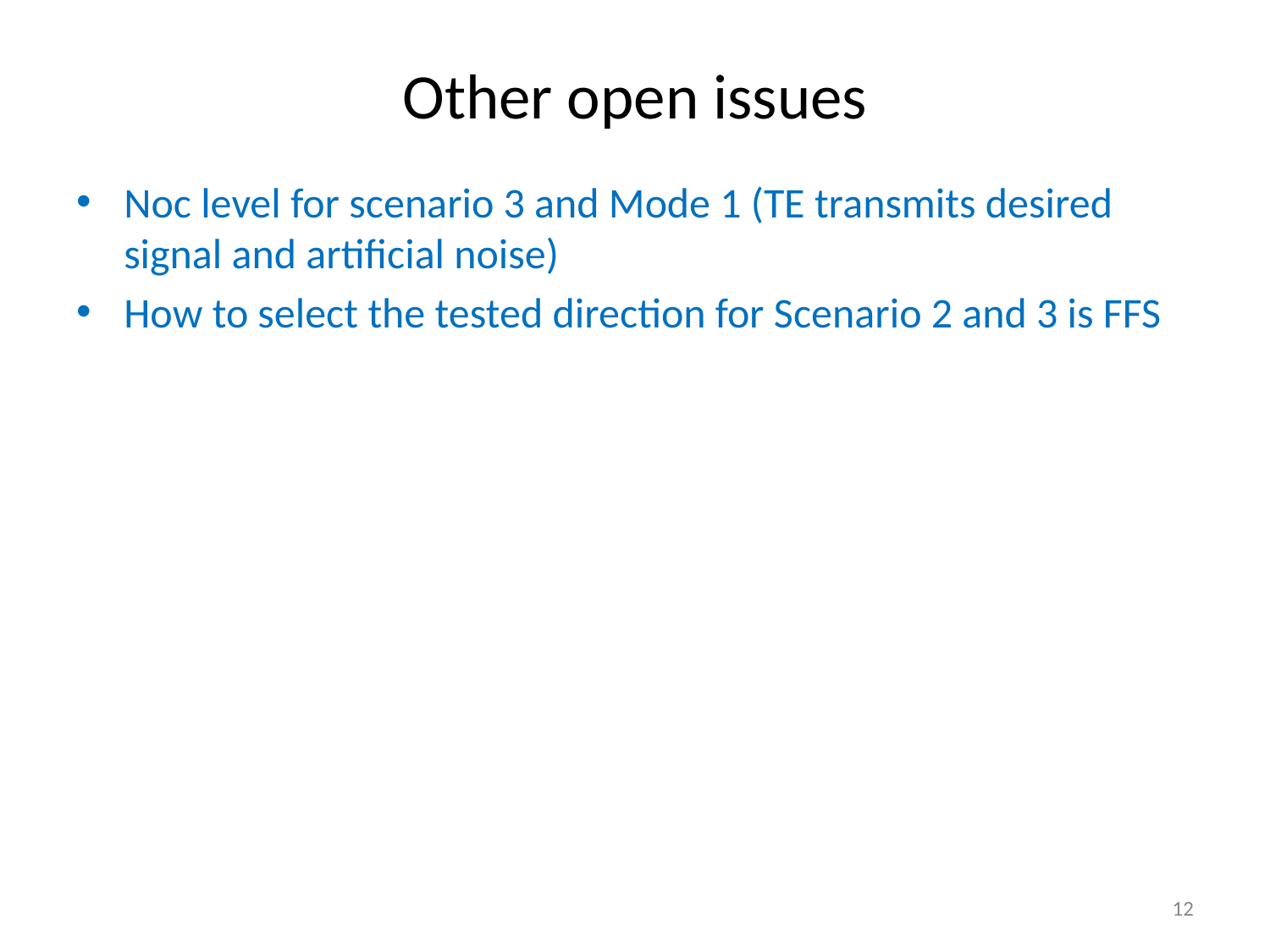

# Other open issues
Noc level for scenario 3 and Mode 1 (TE transmits desired signal and artificial noise)
How to select the tested direction for Scenario 2 and 3 is FFS

12